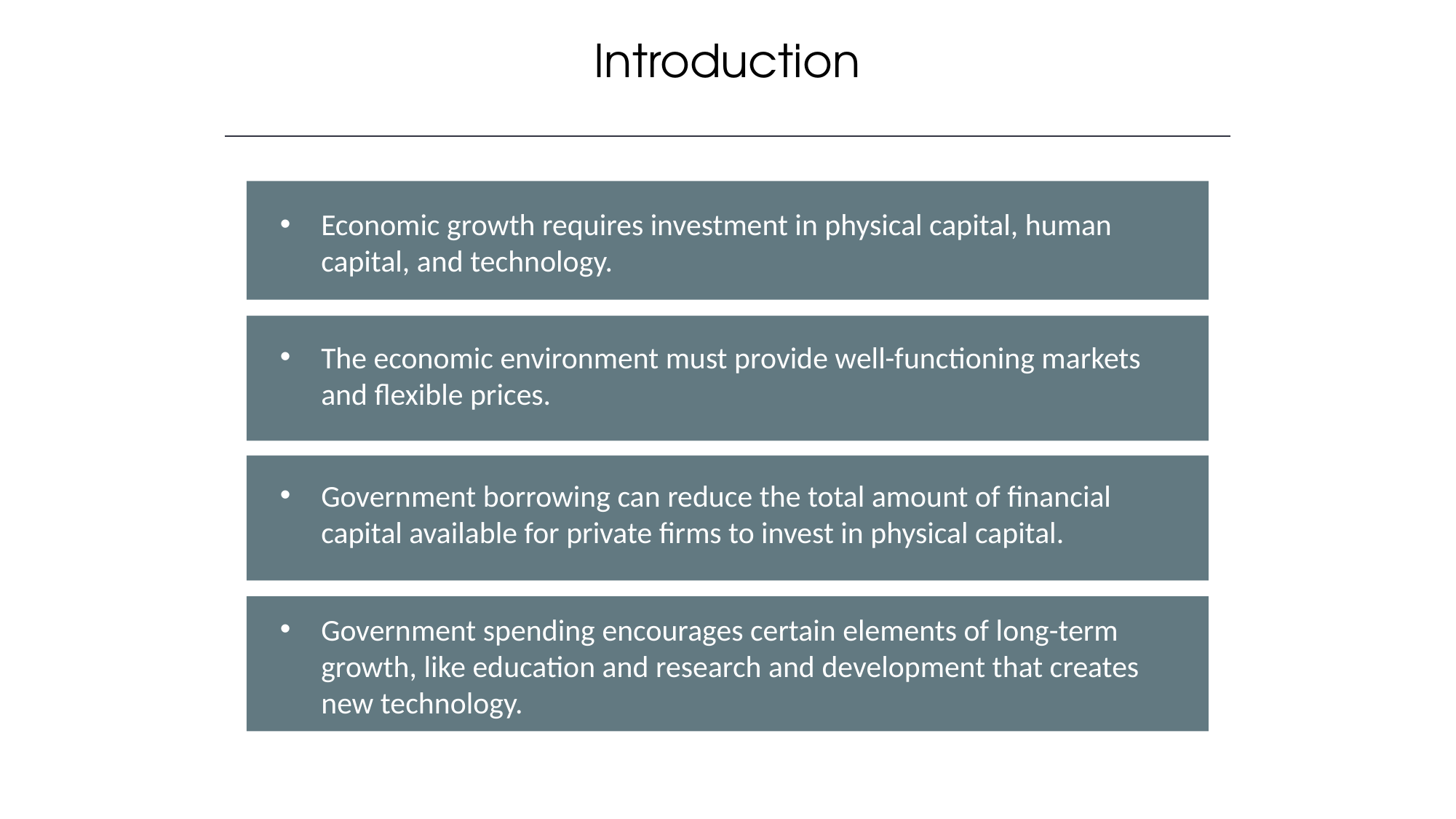

Introduction

Economic growth requires investment in physical capital, human capital, and technology.

The economic environment must provide well-functioning markets and flexible prices.

Government borrowing can reduce the total amount of financial capital available for private firms to invest in physical capital.

Government spending encourages certain elements of long-term growth, like education and research and development that creates new technology.